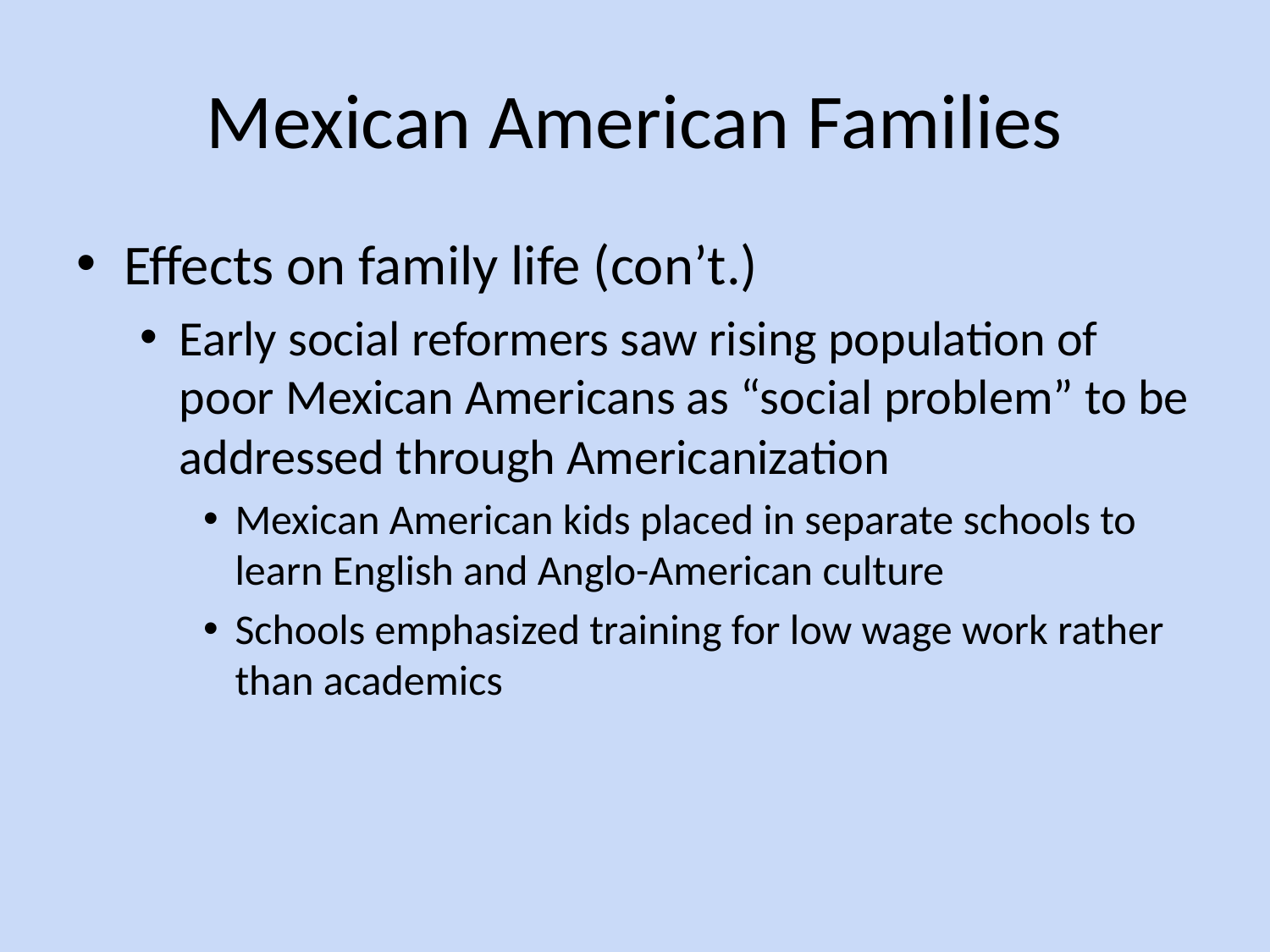

# Mexican American Families
Effects on family life (con’t.)
Early social reformers saw rising population of poor Mexican Americans as “social problem” to be addressed through Americanization
Mexican American kids placed in separate schools to learn English and Anglo-American culture
Schools emphasized training for low wage work rather than academics